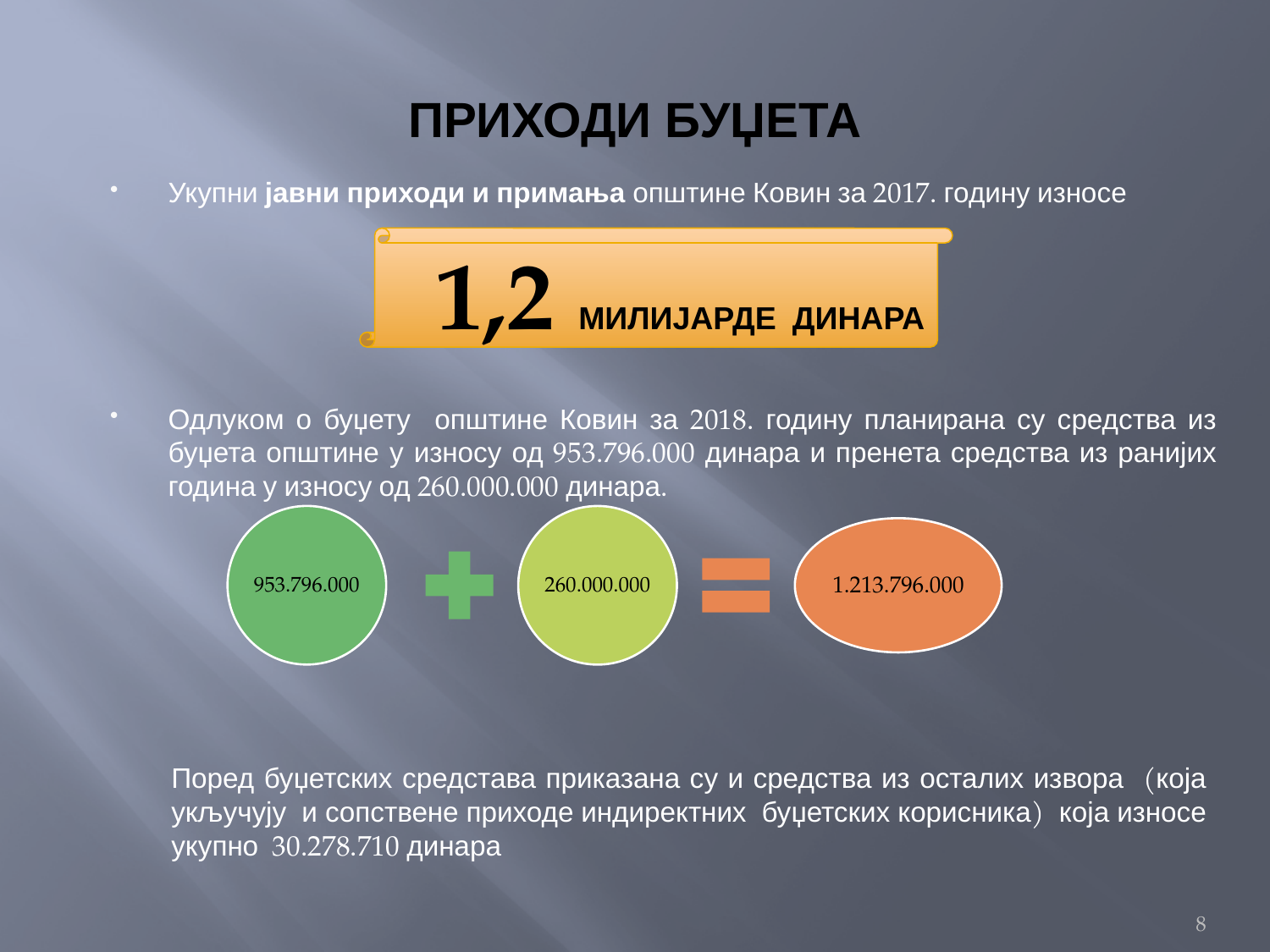

# ПРИХОДИ БУЏЕТА
Укупни јавни приходи и примања општине Ковин за 2017. годину износе

Одлуком о буџету  општине Ковин за 2018. годину планирана су средства из буџета општине у износу од 953.796.000 динара и пренета средства из ранијих година у износу од 260.000.000 динара.
1,2 МИЛИЈАРДЕ  ДИНАРА
953.796.000

260.000.000

1.213.796.000
Поред буџетских средстава приказана су и средства из осталих извора  (која укључују  и сопствене приходе индиректних  буџетских корисника)  која износе укупно  30.278.710 динара
8